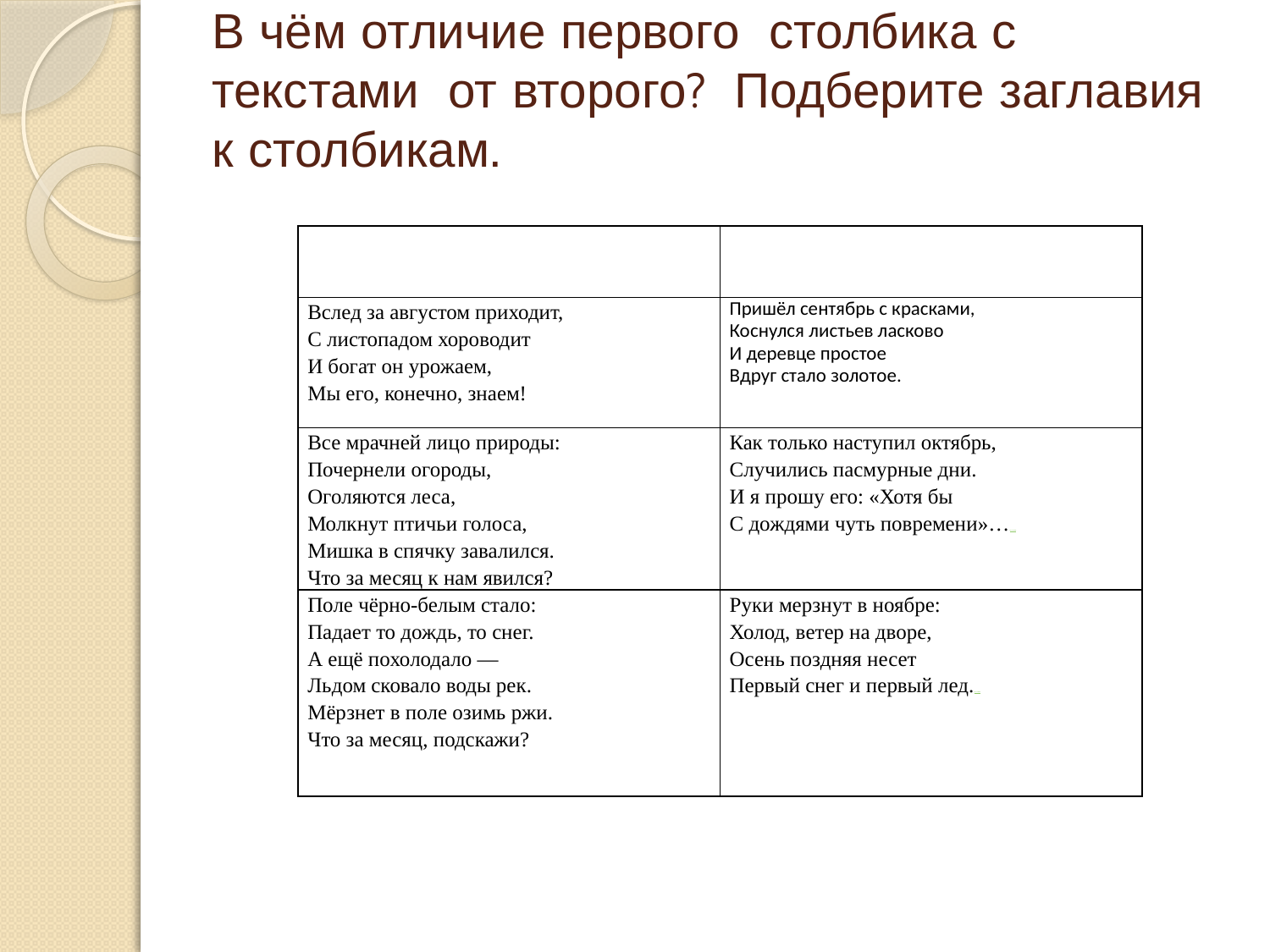

# В чём отличие первого  столбика с текстами  от второго?  Подберите заглавия к столбикам.
|  |  |
| --- | --- |
| Вслед за августом приходит, С листопадом хороводит И богат он урожаем, Мы его, конечно, знаем! | Пришёл сентябрь с красками, Коснулся листьев ласково И деревце простое Вдруг стало золотое. |
| Все мрачней лицо природы: Почернели огороды, Оголяются леса, Молкнут птичьи голоса, Мишка в спячку завалился. Что за месяц к нам явился? | Как только наступил октябрь, Случились пасмурные дни. И я прошу его: «Хотя бы С дождями чуть повремени»…источник |
| Поле чёрно-белым стало: Падает то дождь, то снег. А ещё похолодало — Льдом сковало воды рек. Мёрзнет в поле озимь ржи. Что за месяц, подскажи? | Руки мерзнут в ноябре: Холод, ветер на дворе, Осень поздняя несет Первый снег и первый лед.источник |